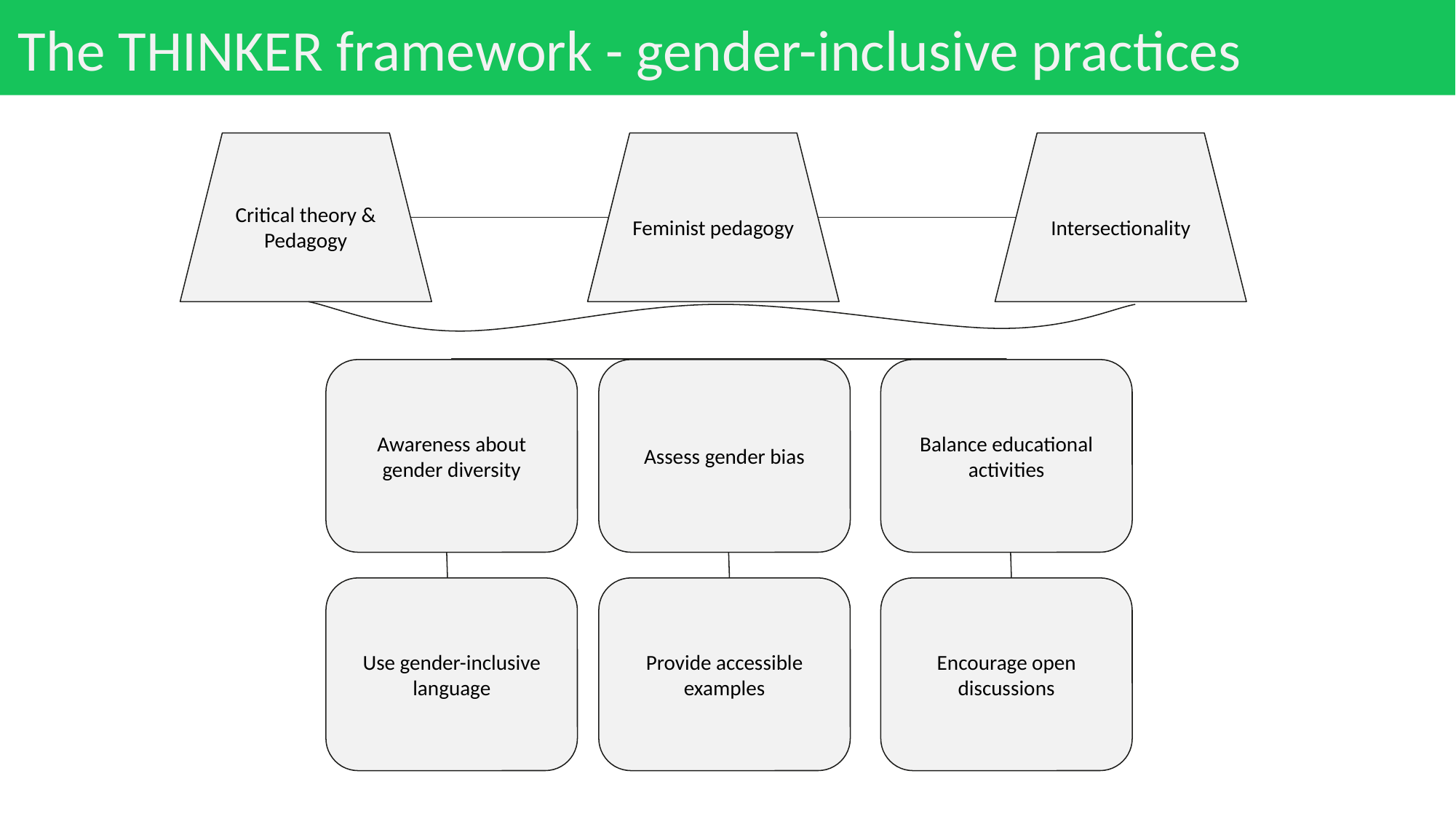

# The THINKER framework - gender-inclusive practices
Critical theory & Pedagogy
Feminist pedagogy
Intersectionality

Awareness about gender diversity
Assess gender bias
Balance educational activities
Use gender-inclusive language
Provide accessible examples
Encourage open discussions